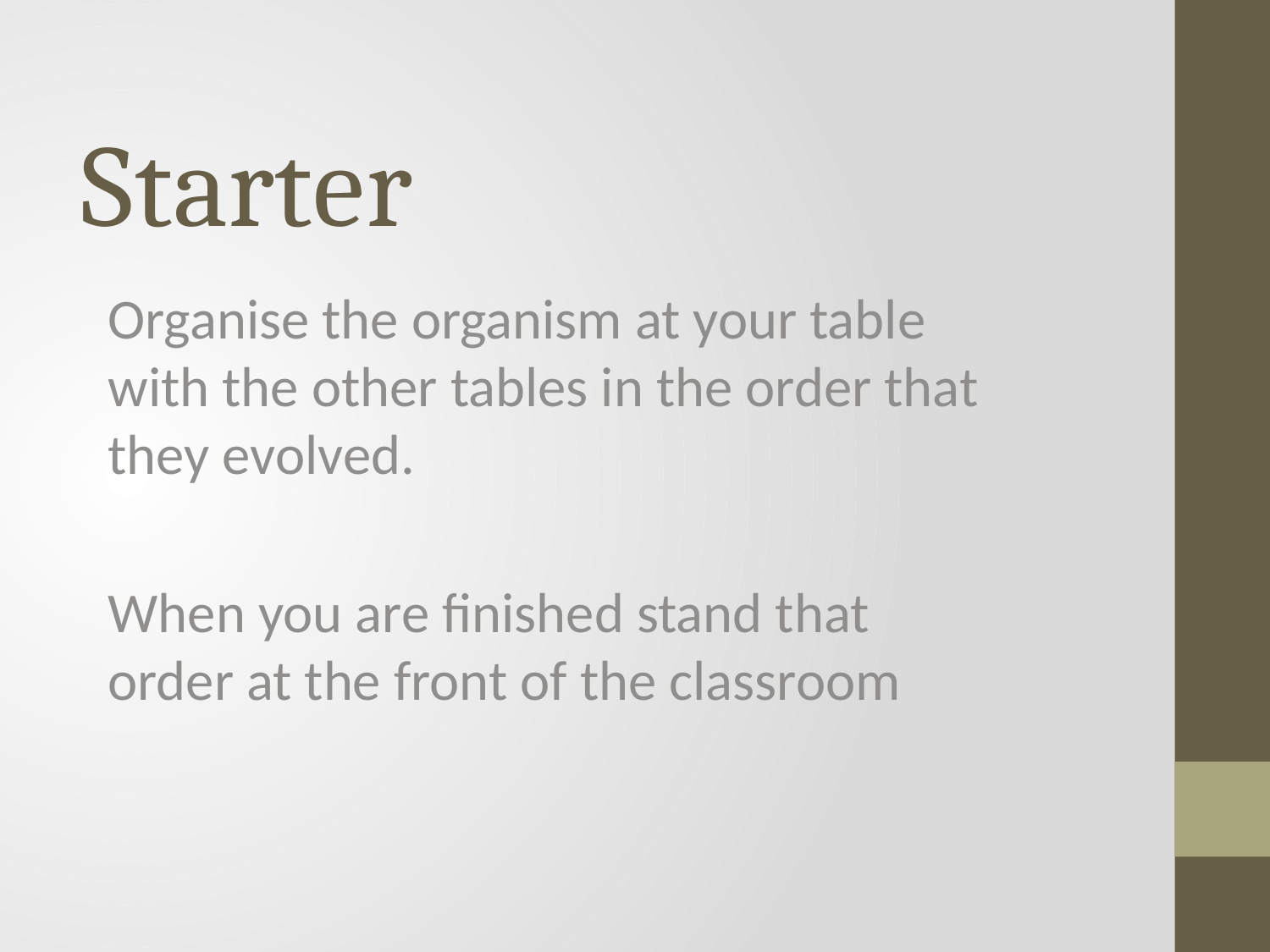

# Starter
Organise the organism at your table with the other tables in the order that they evolved.

When you are finished stand that order at the front of the classroom